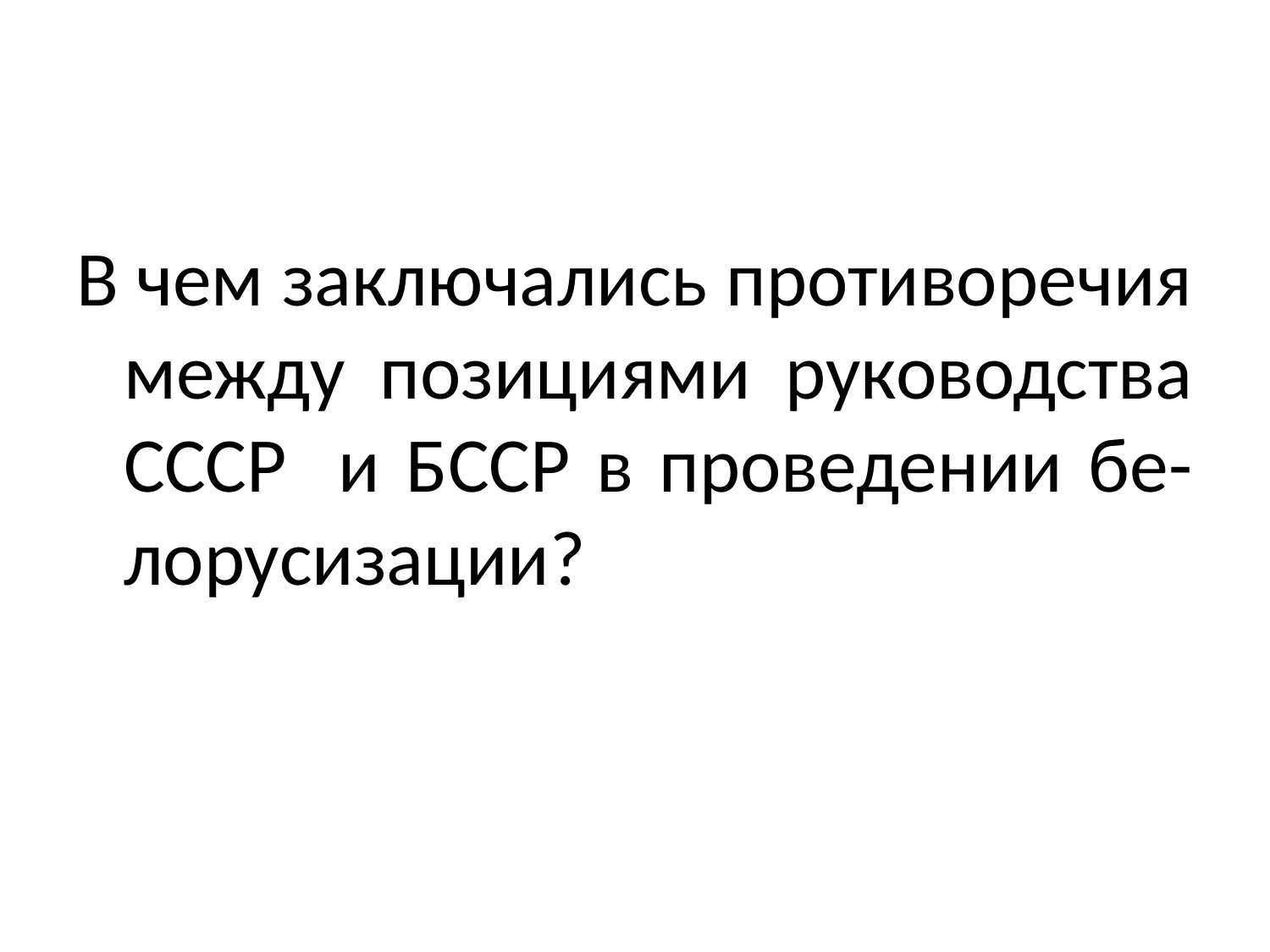

#
В чем заключались противоречия между позициями руководства СССР  и БССР в проведении бе-лорусизации?